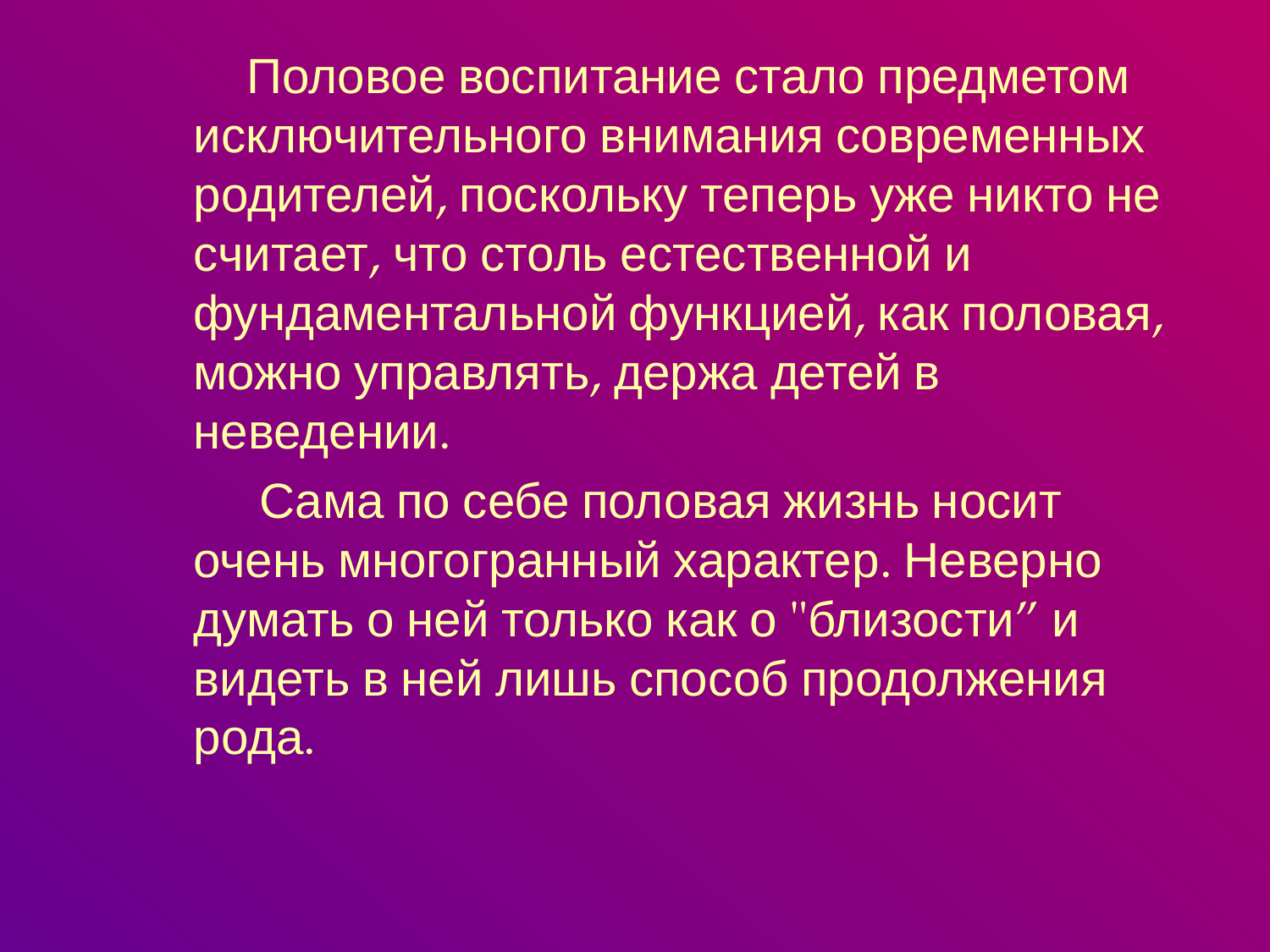

Половое воспитание стало предметом исключительного внимания современных родителей, поскольку теперь уже никто не считает, что столь естественной и фундаментальной функцией, как половая, можно управлять, держа детей в неведении.
          Сама по себе половая жизнь носит очень многогранный характер. Неверно думать о ней только как о "близости” и видеть в ней лишь способ продолжения рода.